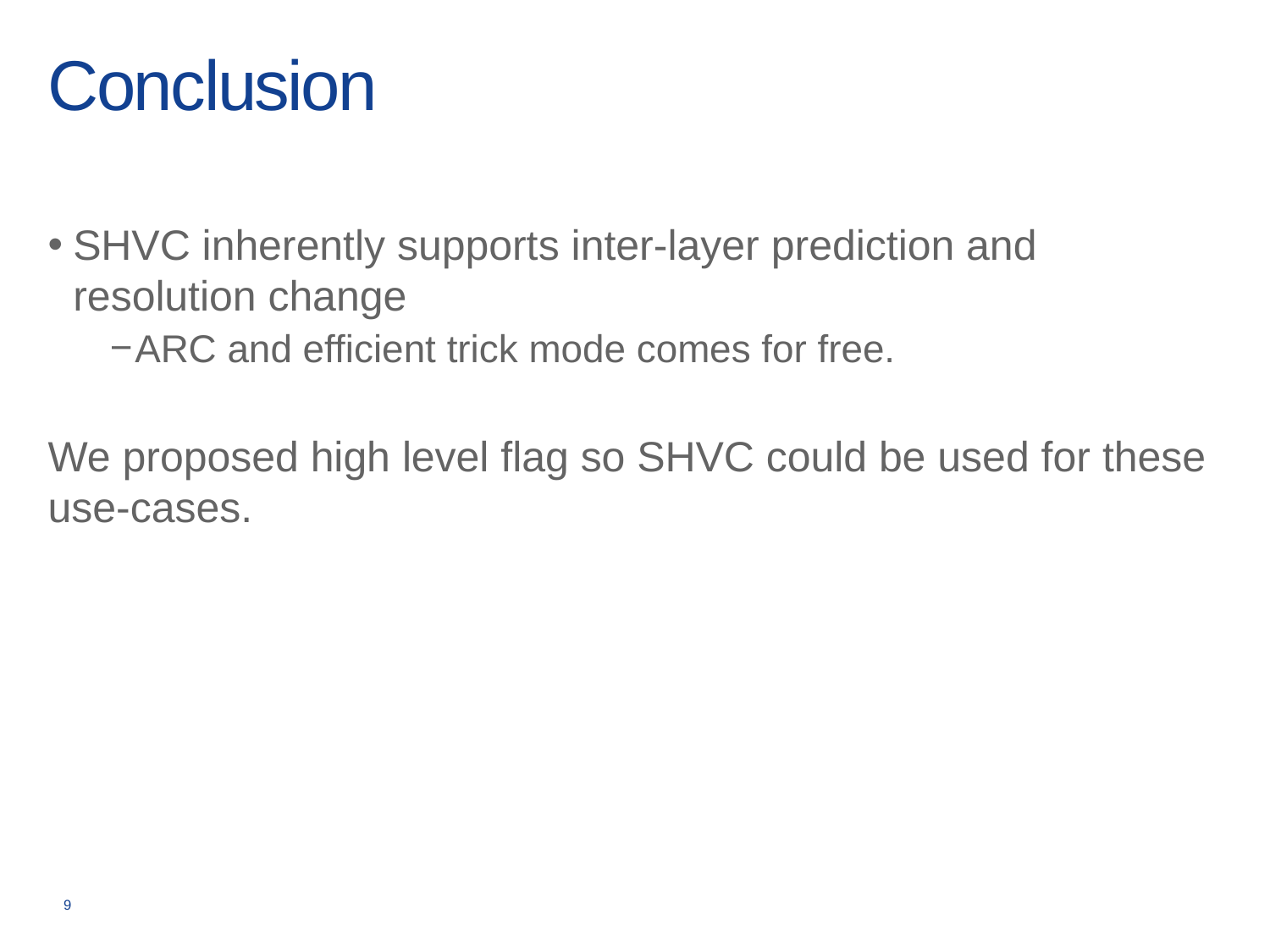

# Conclusion
SHVC inherently supports inter-layer prediction and resolution change
ARC and efficient trick mode comes for free.

We proposed high level flag so SHVC could be used for these use-cases.

9